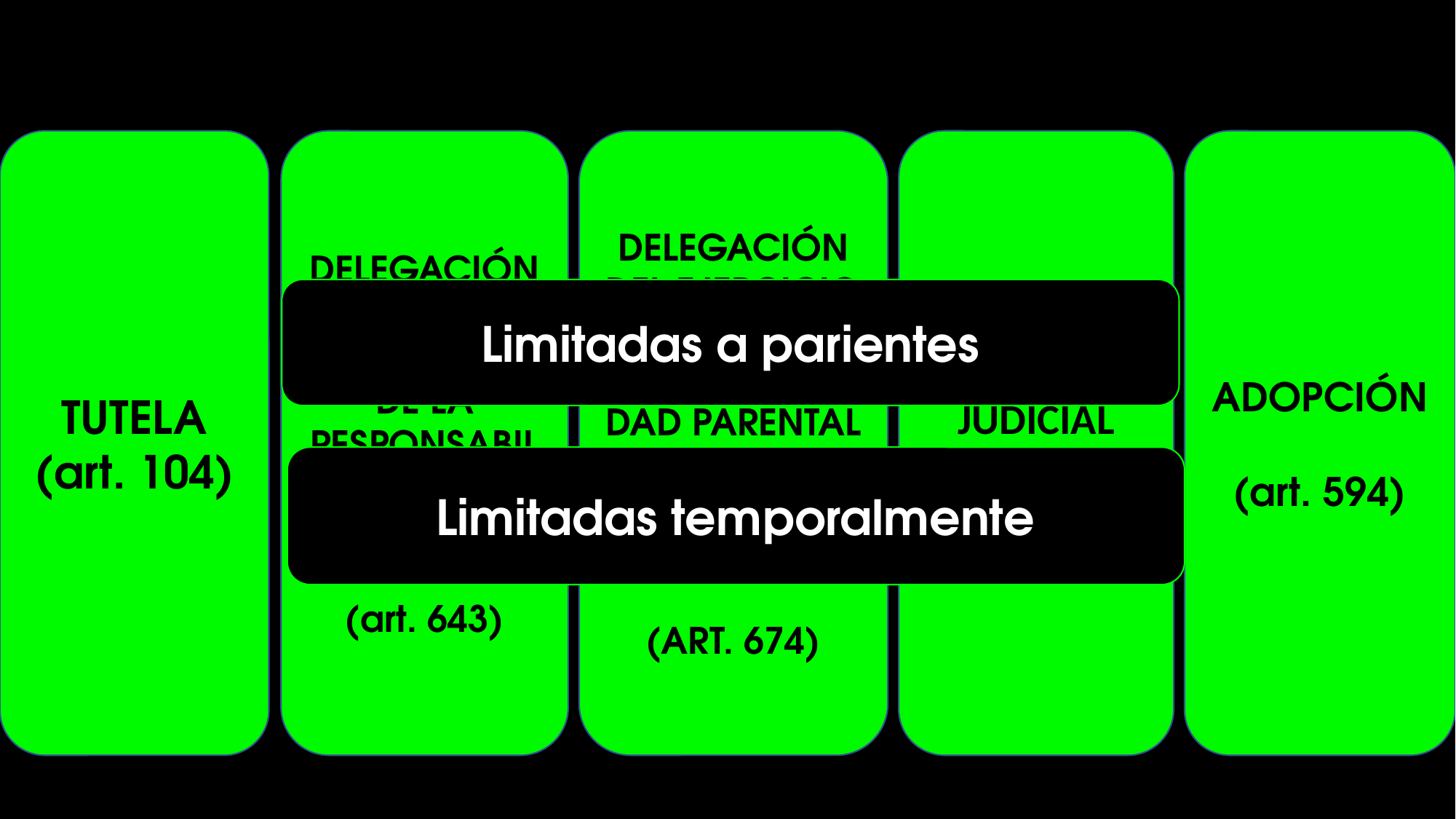

DELEGACIÓN DEL EJERCICIO DE LA RESPONSABILIDAD PARENTAL EN EL PROGRENITOR/A AFIN

(ART. 674)
GUARDA JUDICIAL

(ART. 657)
ADOPCIÓN

(art. 594)
TUTELA
(art. 104)
DELEGACIÓN DEL EJERCICIO DE LA RESPONSABILIDAD PARENTAL

(art. 643)
Limitadas a parientes
Limitadas temporalmente